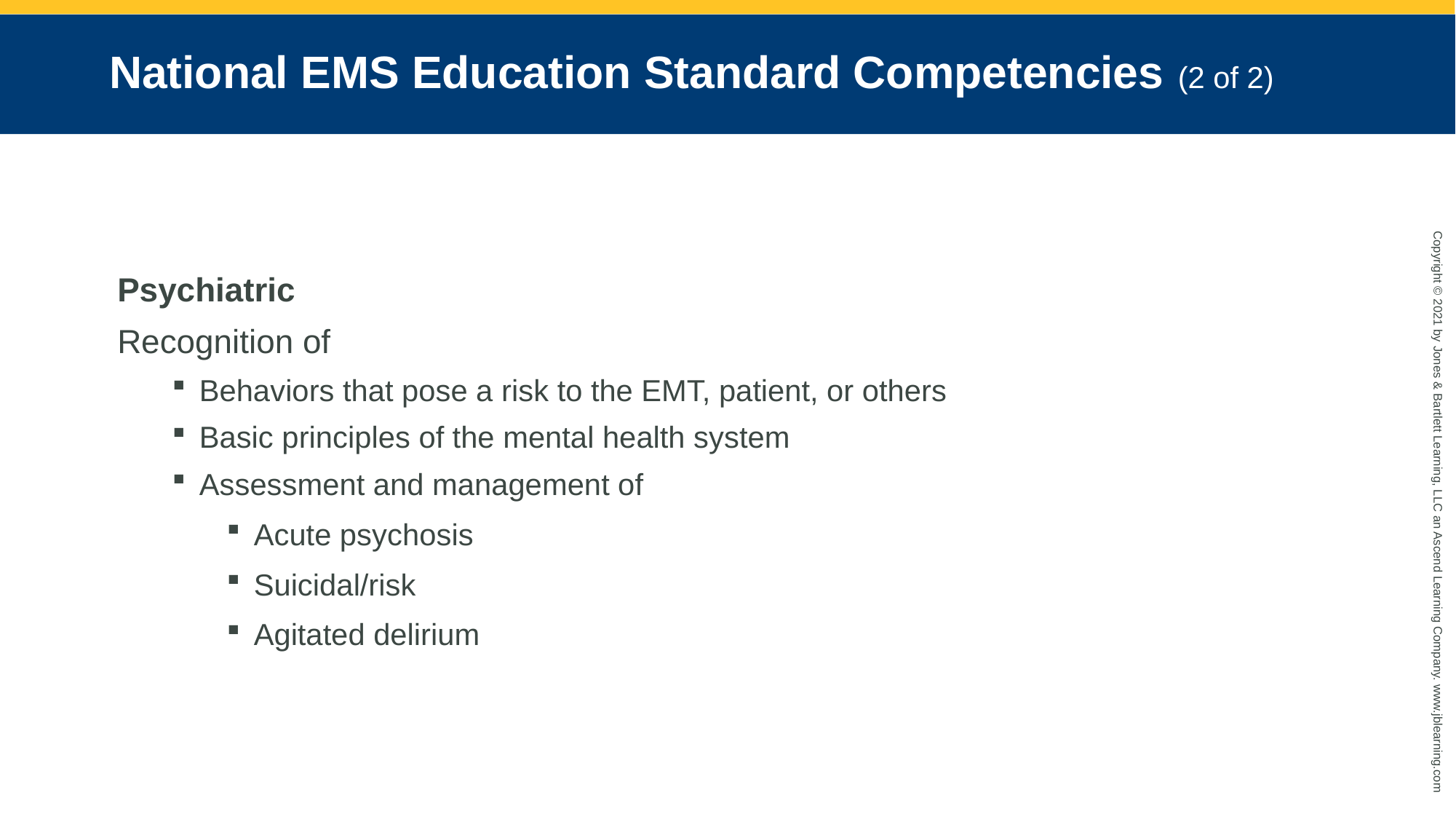

# National EMS Education Standard Competencies (2 of 2)
Psychiatric
Recognition of
Behaviors that pose a risk to the EMT, patient, or others
Basic principles of the mental health system
Assessment and management of
Acute psychosis
Suicidal/risk
Agitated delirium